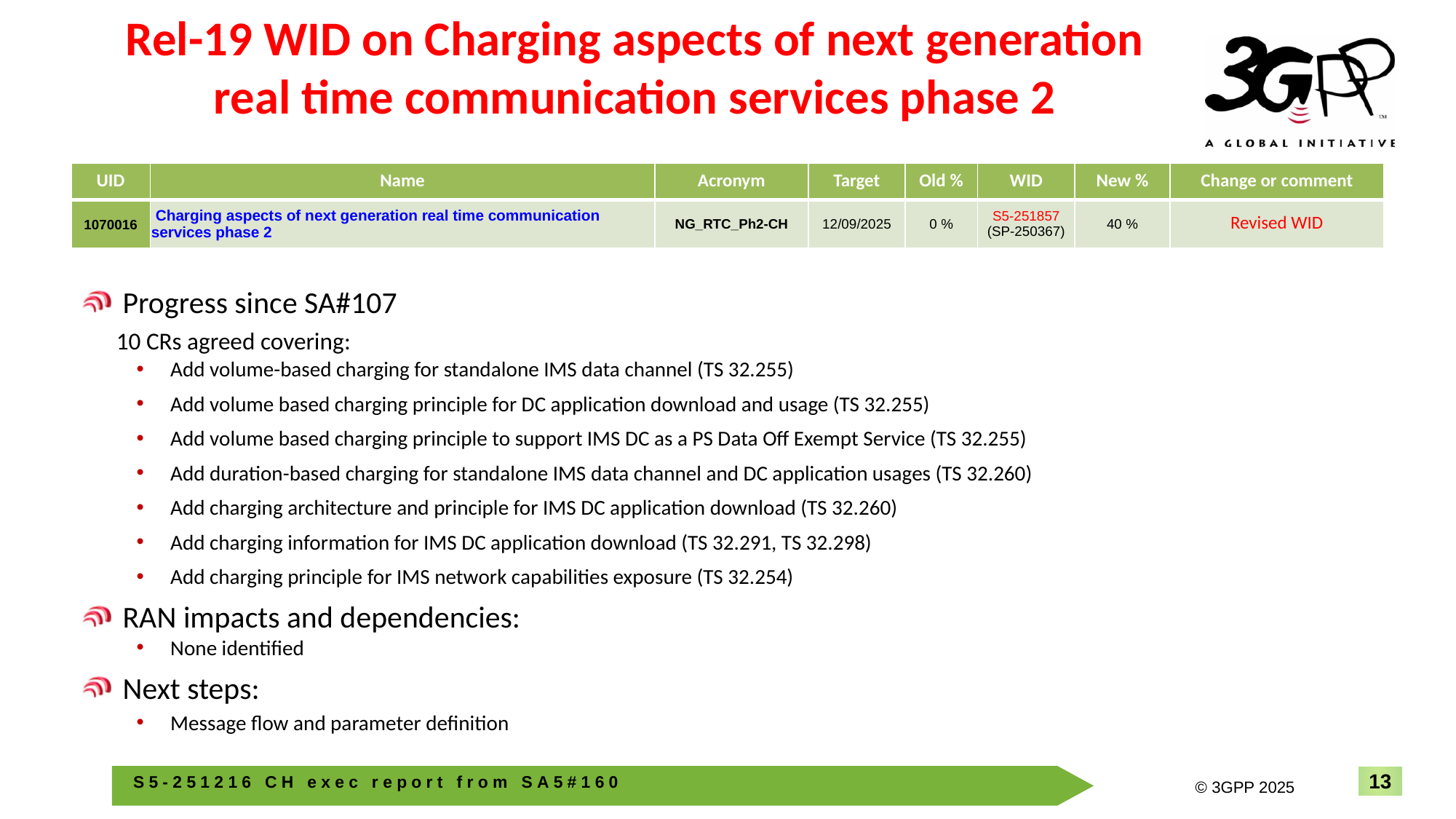

# Rel-19 WID on Charging aspects of next generation real time communication services phase 2
| UID | Name | Acronym | Target | Old % | WID | New % | Change or comment |
| --- | --- | --- | --- | --- | --- | --- | --- |
| 1070016 | Charging aspects of next generation real time communication services phase 2 | NG\_RTC\_Ph2-CH | 12/09/2025 | 0 % | S5-251857 (SP-250367) | 40 % | Revised WID |
Progress since SA#107
     10 CRs agreed covering:
Add volume-based charging for standalone IMS data channel (TS 32.255)
Add volume based charging principle for DC application download and usage (TS 32.255)
Add volume based charging principle to support IMS DC as a PS Data Off Exempt Service (TS 32.255)
Add duration-based charging for standalone IMS data channel and DC application usages (TS 32.260)
Add charging architecture and principle for IMS DC application download (TS 32.260)
Add charging information for IMS DC application download (TS 32.291, TS 32.298)
Add charging principle for IMS network capabilities exposure (TS 32.254)
RAN impacts and dependencies:
None identified
Next steps:
Message flow and parameter definition